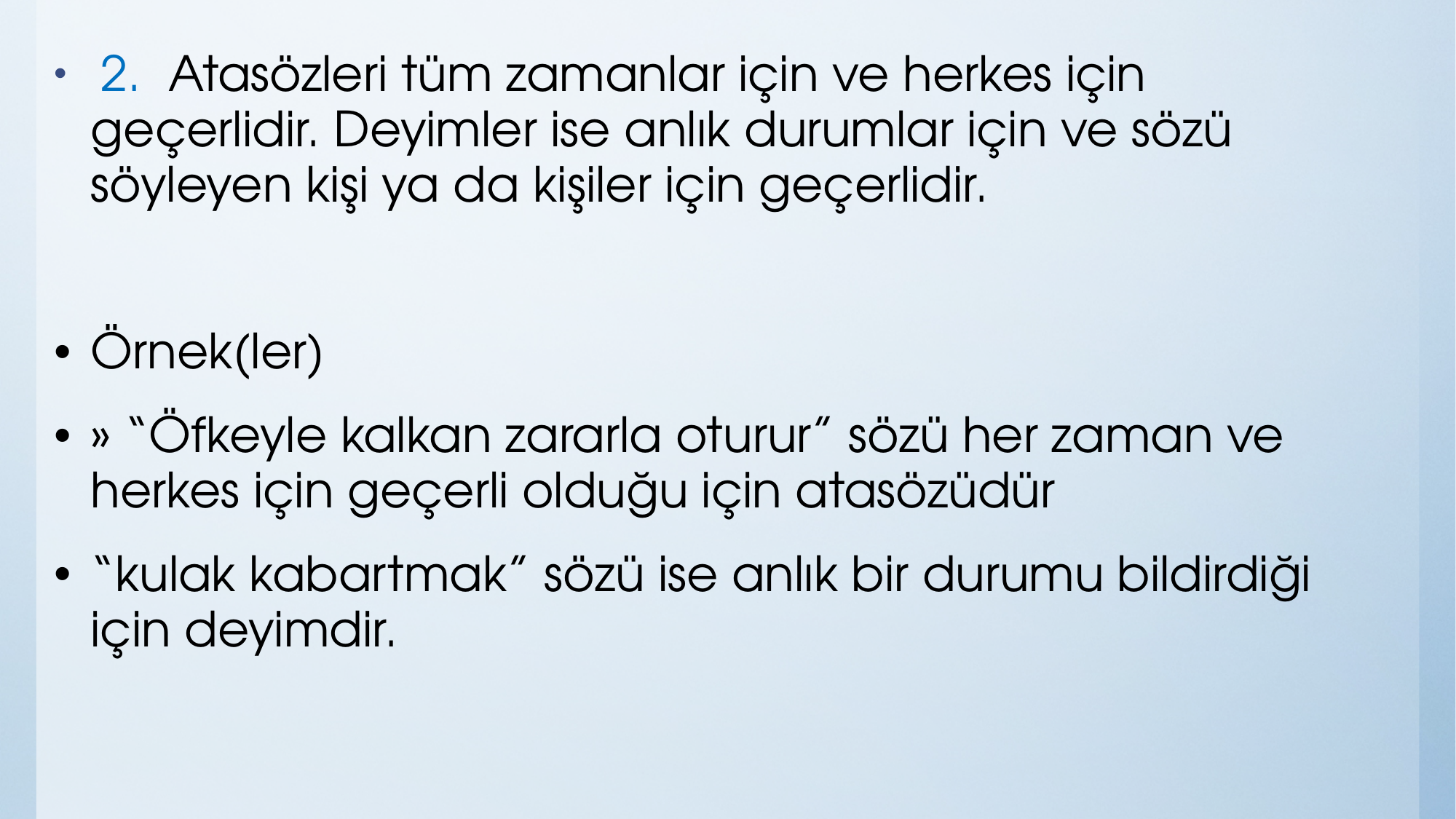

#
 2.  Atasözleri tüm zamanlar için ve herkes için geçerlidir. Deyimler ise anlık durumlar için ve sözü söyleyen kişi ya da kişiler için geçerlidir.

Örnek(ler)
» “Öfkeyle kalkan zararla oturur” sözü her zaman ve herkes için geçerli olduğu için atasözüdür
“kulak kabartmak” sözü ise anlık bir durumu bildirdiği için deyimdir.